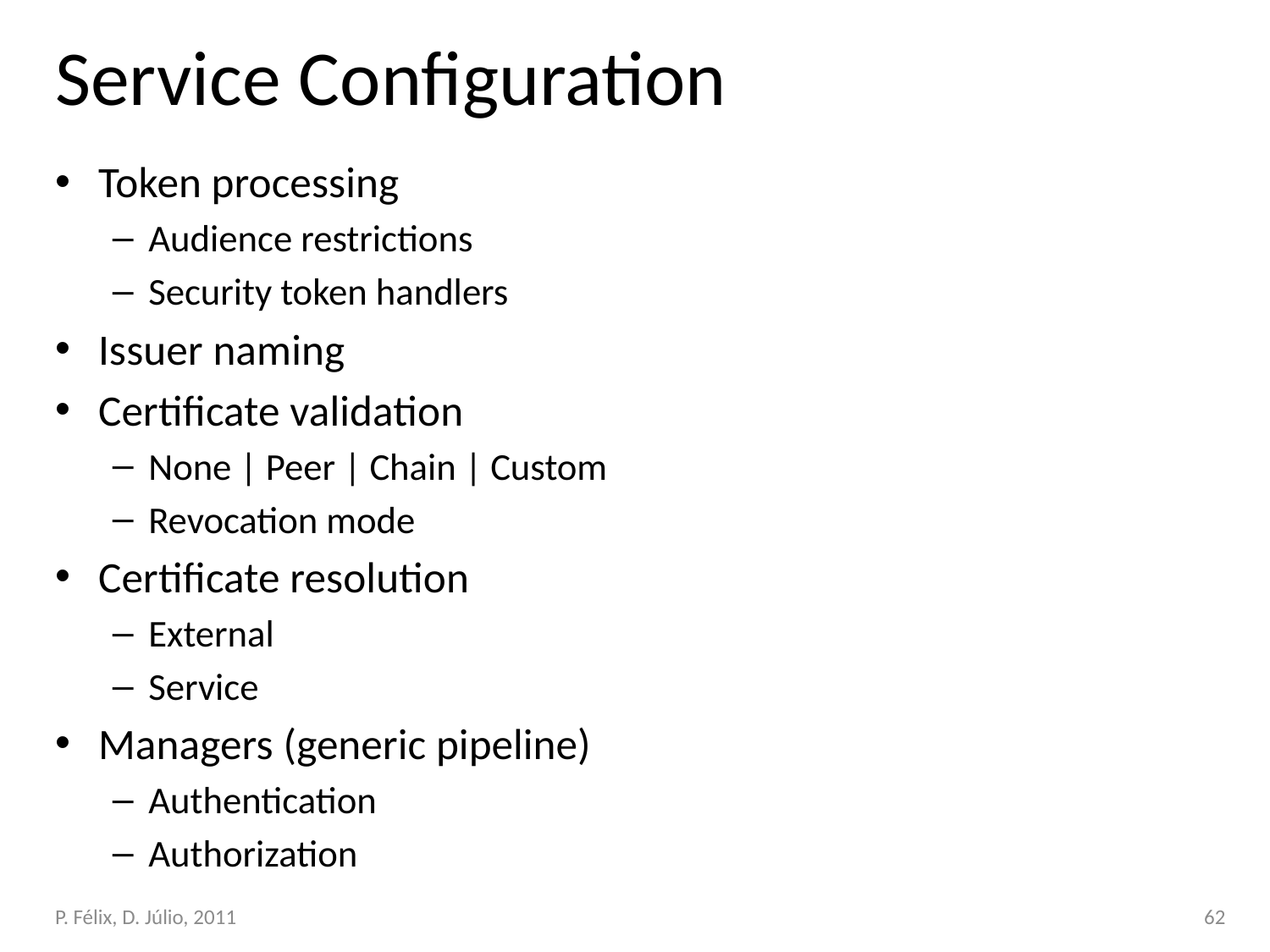

# Service Configuration
Token processing
Audience restrictions
Security token handlers
Issuer naming
Certificate validation
None | Peer | Chain | Custom
Revocation mode
Certificate resolution
External
Service
Managers (generic pipeline)
Authentication
Authorization
P. Félix, D. Júlio, 2011
62